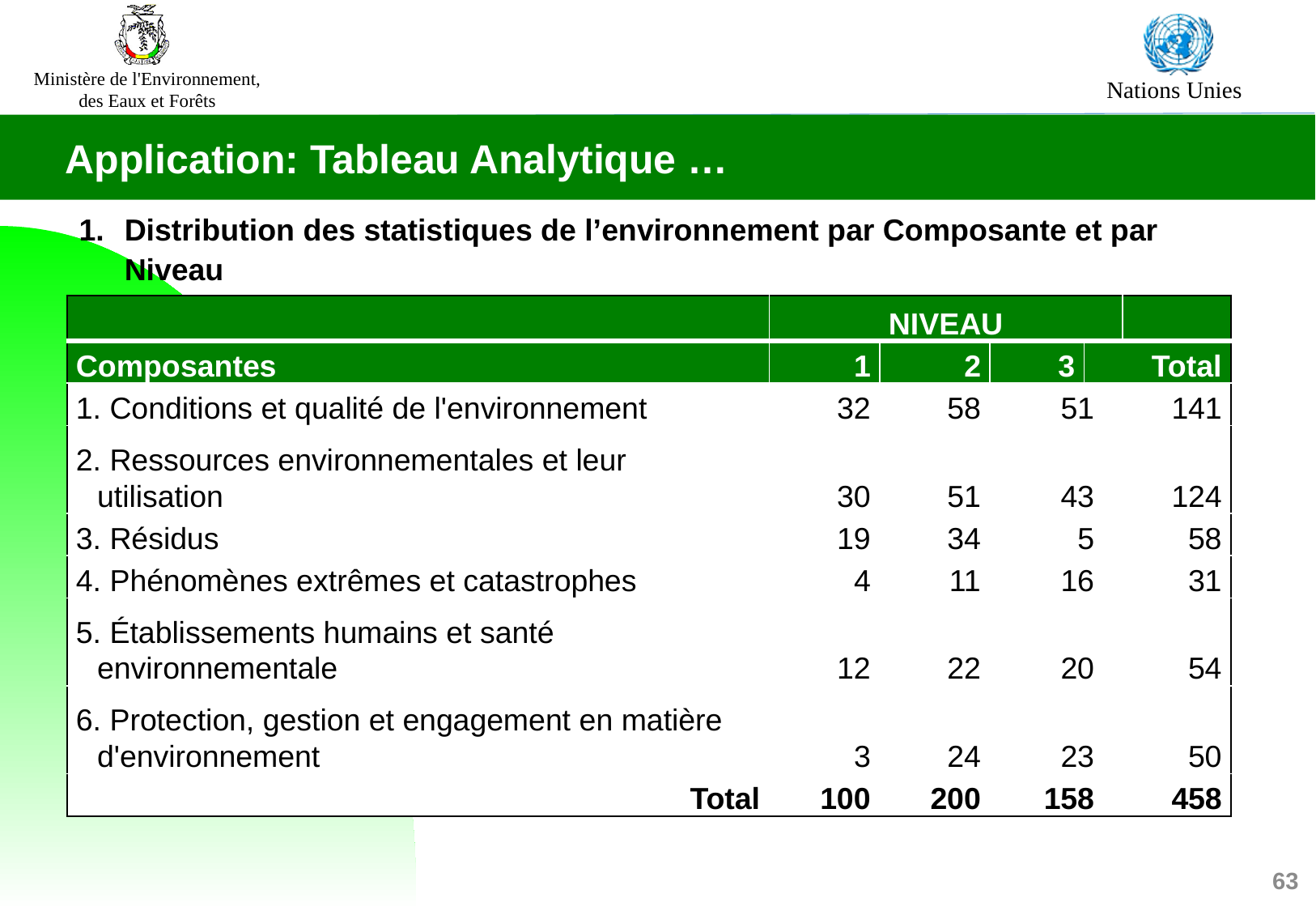

Application: Tableau Analytique …
Distribution des statistiques de l’environnement par Composante et par Niveau
|  | NIVEAU |  |  |  |  |  |
| --- | --- | --- | --- | --- | --- | --- |
| Composantes | 1 | 2 | 3 | Total |  |  |
| 1. Conditions et qualité de l'environnement | 32 | 58 | 51 |  | 141 |  |
| 2. Ressources environnementales et leur utilisation | 30 | 51 | 43 |  | 124 |  |
| 3. Résidus | 19 | 34 | 5 |  | 58 |  |
| 4. Phénomènes extrêmes et catastrophes | 4 | 11 | 16 |  | 31 |  |
| 5. Établissements humains et santé environnementale | 12 | 22 | 20 |  | 54 |  |
| 6. Protection, gestion et engagement en matière d'environnement | 3 | 24 | 23 |  | 50 |  |
| Total | 100 | 200 | 158 |  | 458 |  |
63